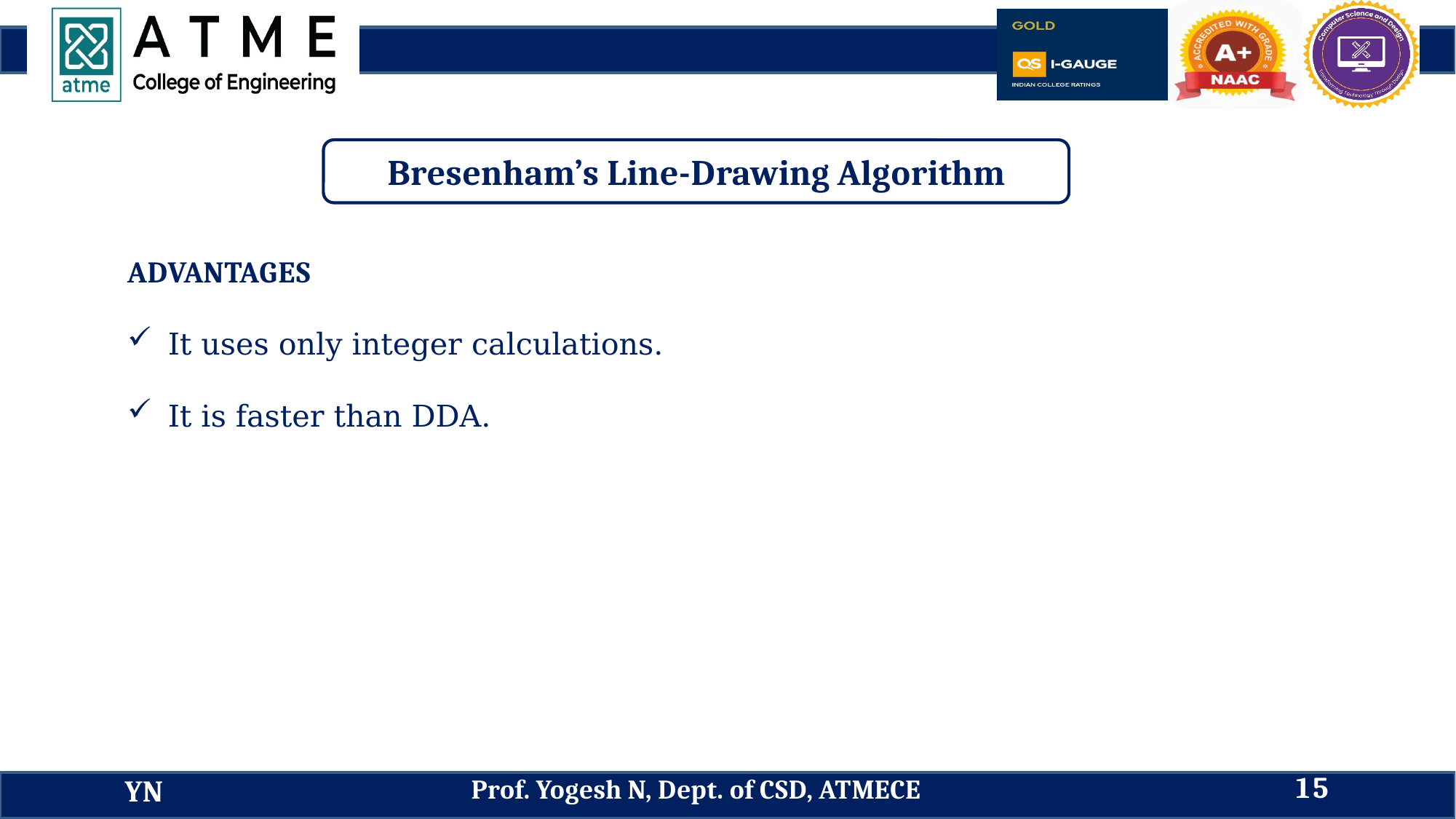

Bresenham’s Line-Drawing Algorithm
ADVANTAGES

It uses only integer calculations.

It is faster than DDA.
15
Prof. Yogesh N, Dept. of CSD, ATMECE
YN